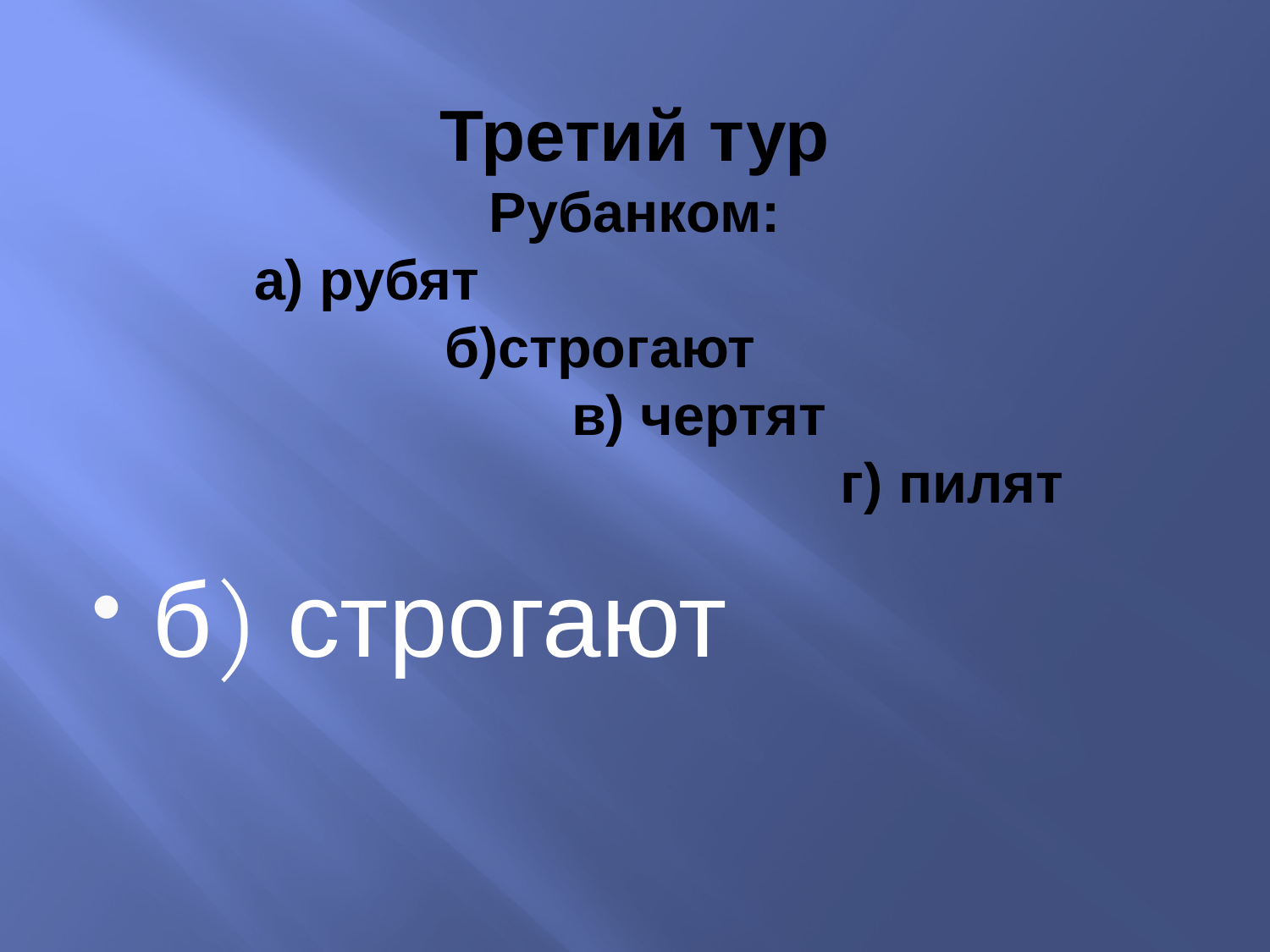

# Третий тур Рубанком: а) рубят б)строгают в) чертят г) пилят
б) строгают